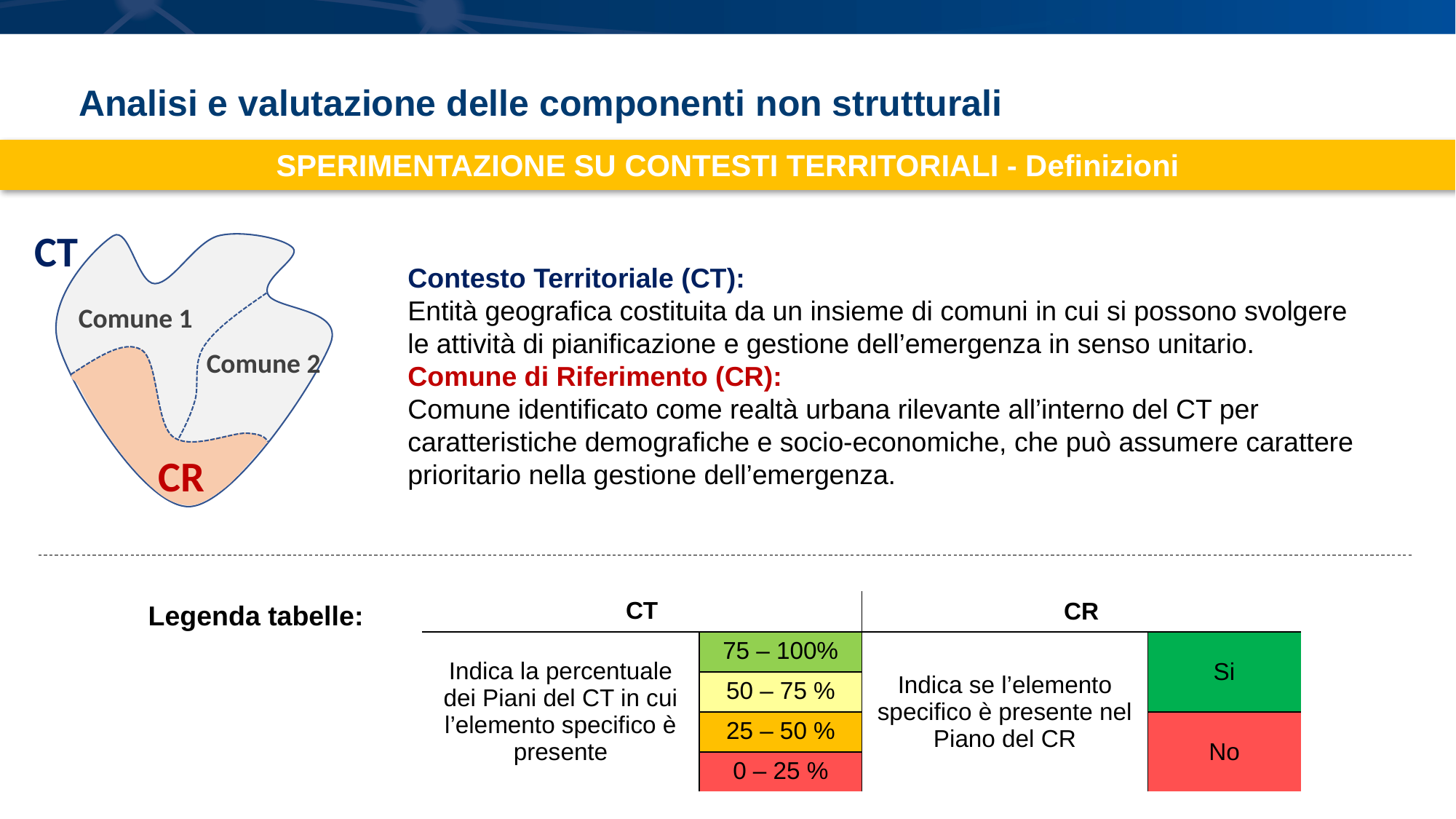

Analisi e valutazione delle componenti non strutturali
SPERIMENTAZIONE SU CONTESTI TERRITORIALI - Definizioni
CT

Comune 1
Comune 2

CR
Contesto Territoriale (CT):
Entità geografica costituita da un insieme di comuni in cui si possono svolgere le attività di pianificazione e gestione dell’emergenza in senso unitario.
Comune di Riferimento (CR):
Comune identificato come realtà urbana rilevante all’interno del CT per caratteristiche demografiche e socio-economiche, che può assumere carattere prioritario nella gestione dell’emergenza.
| CT | CT | CR |  |
| --- | --- | --- | --- |
| Indica la percentuale dei Piani del CT in cui l’elemento specifico è presente | 75 – 100% | Indica se l’elemento specifico è presente nel Piano del CR | Si |
| 50 – 75 % | 50 – 75 % |  |  |
| 25 – 50 % | 25 – 50 % |  | No |
| 0 – 25 % | 0 – 25 % |  |  |
Legenda tabelle: